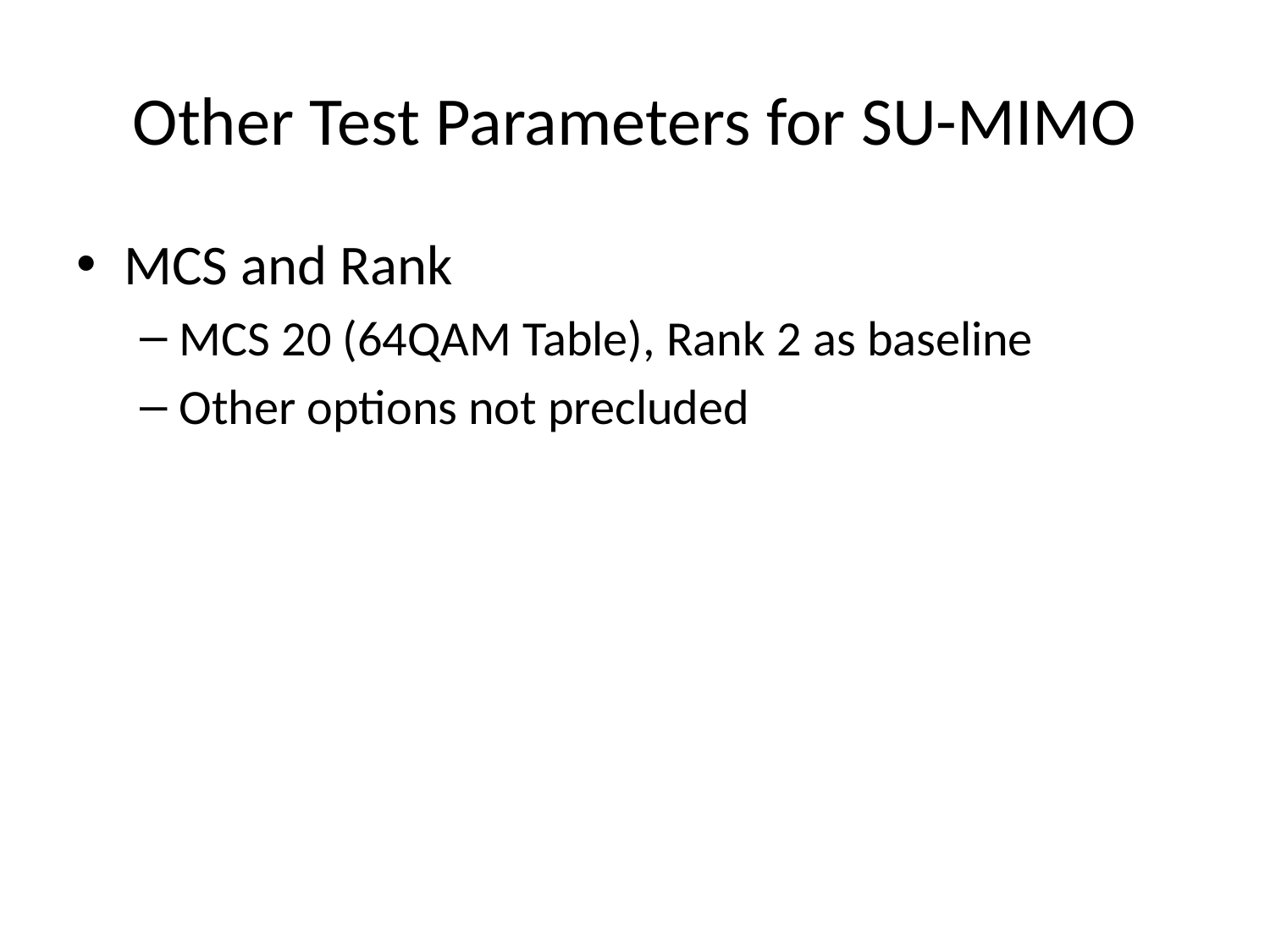

# Other Test Parameters for SU-MIMO
MCS and Rank
MCS 20 (64QAM Table), Rank 2 as baseline
Other options not precluded